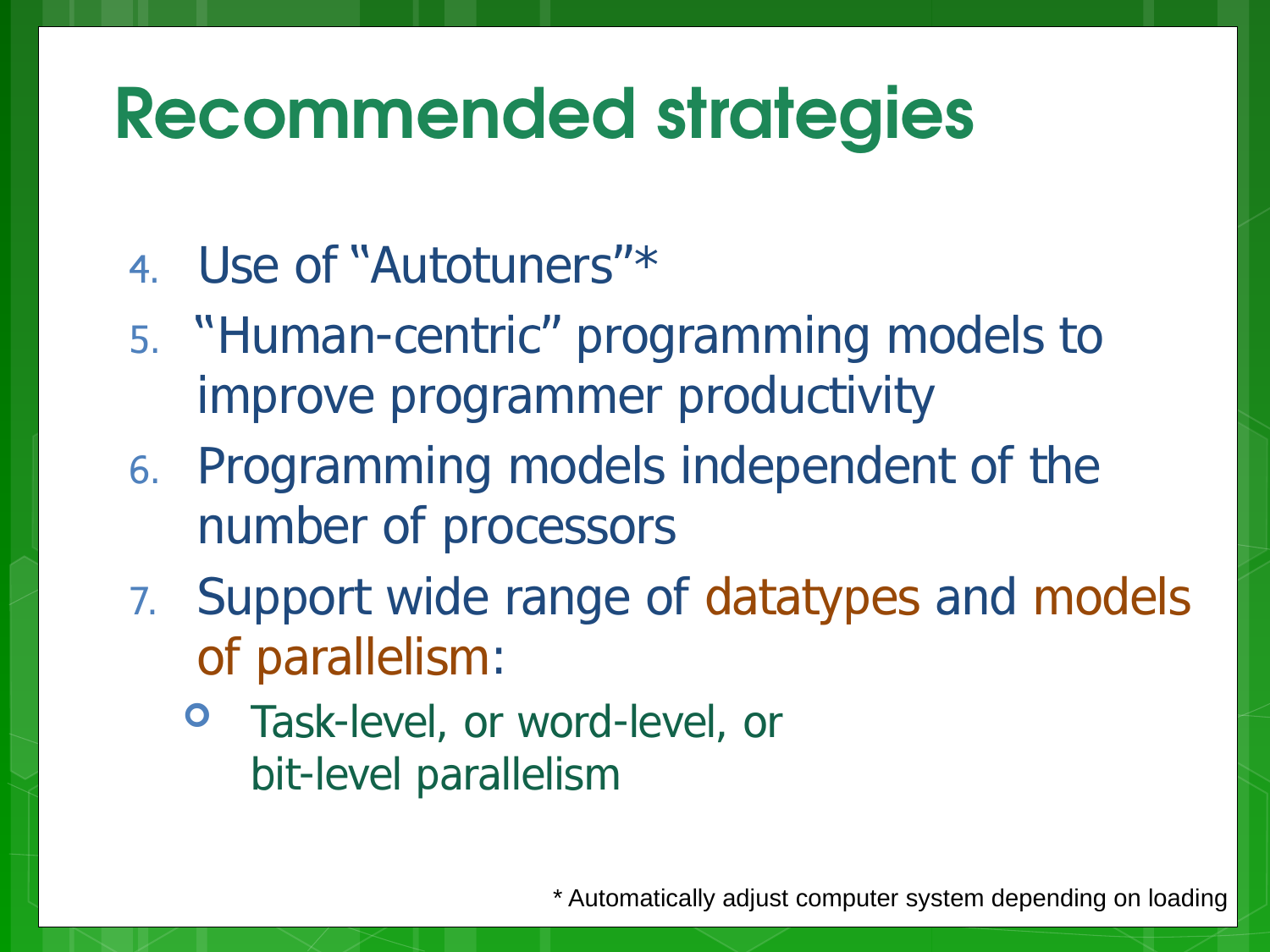

# Recommended strategies
Use of “Autotuners”*
“Human-centric” programming models to improve programmer productivity
Programming models independent of the number of processors
Support wide range of datatypes and models of parallelism:
Task-level, or word-level, or
bit-level parallelism
* Automatically adjust computer system depending on loading